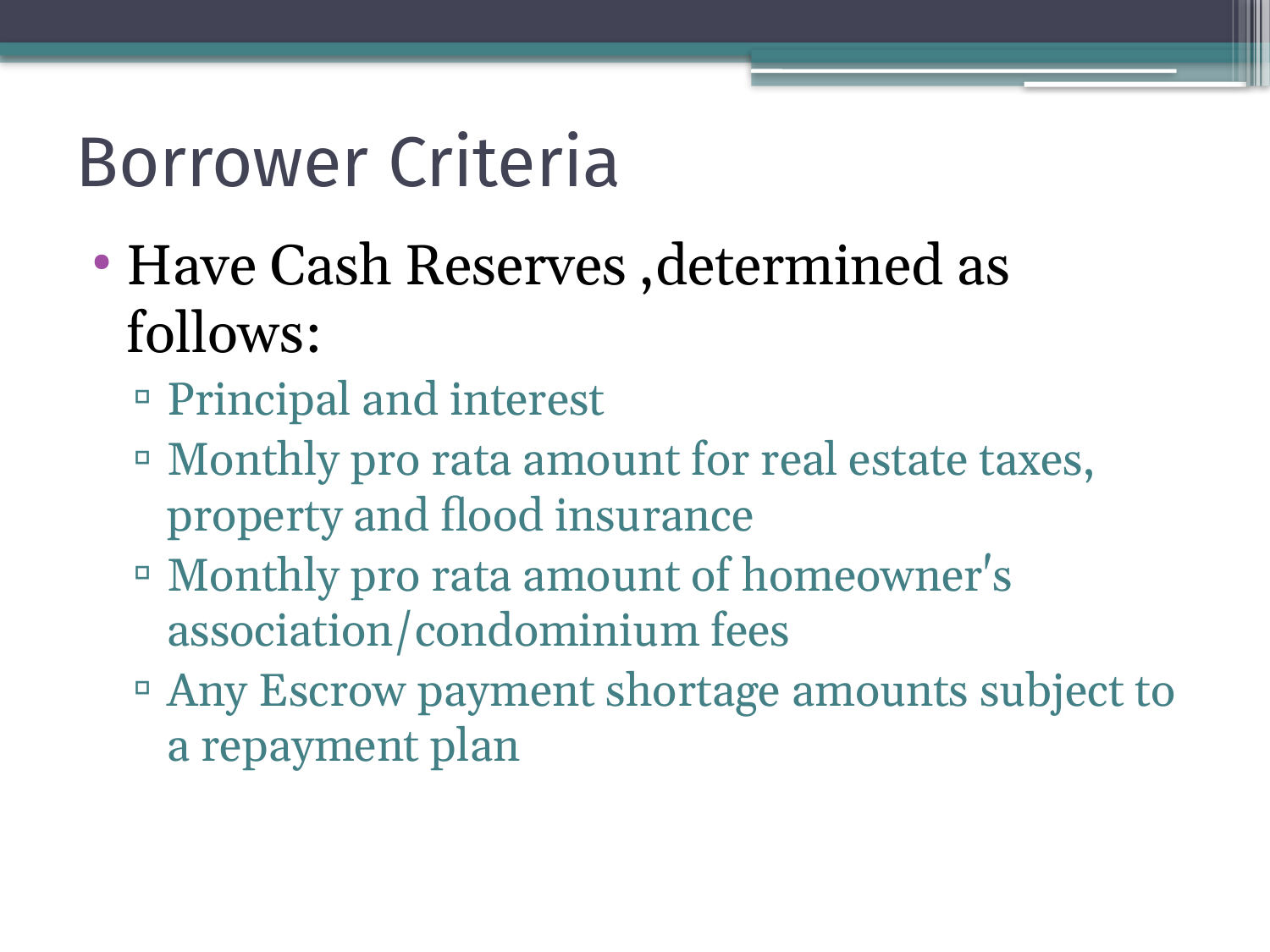

# Borrower Criteria
Have Cash Reserves ,determined as follows:
Principal and interest
Monthly pro rata amount for real estate taxes, property and flood insurance
Monthly pro rata amount of homeowner's association/condominium fees
Any Escrow payment shortage amounts subject to a repayment plan